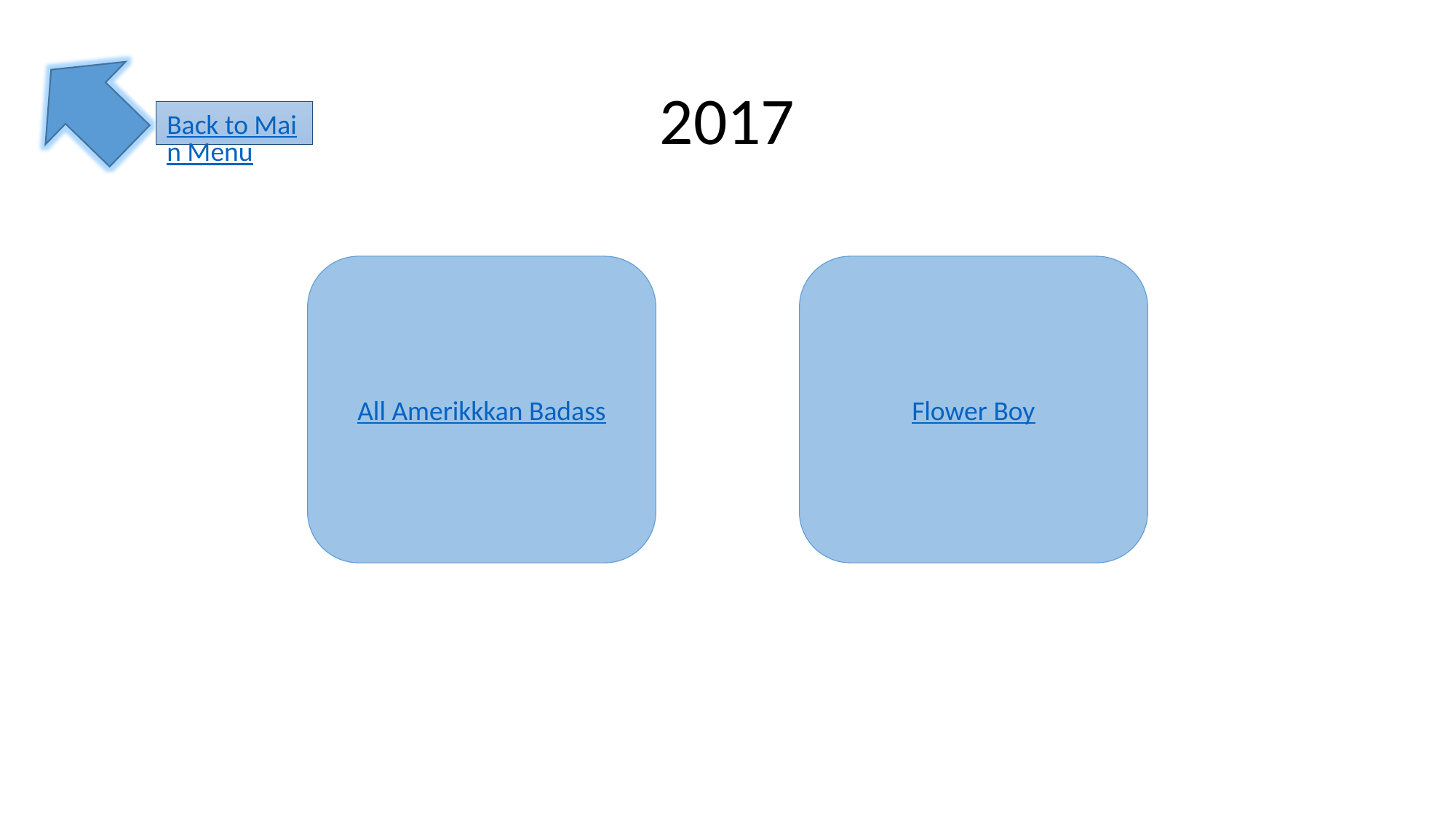

# 2017

Back to Main Menu
All Amerikkkan Badass
Flower Boy